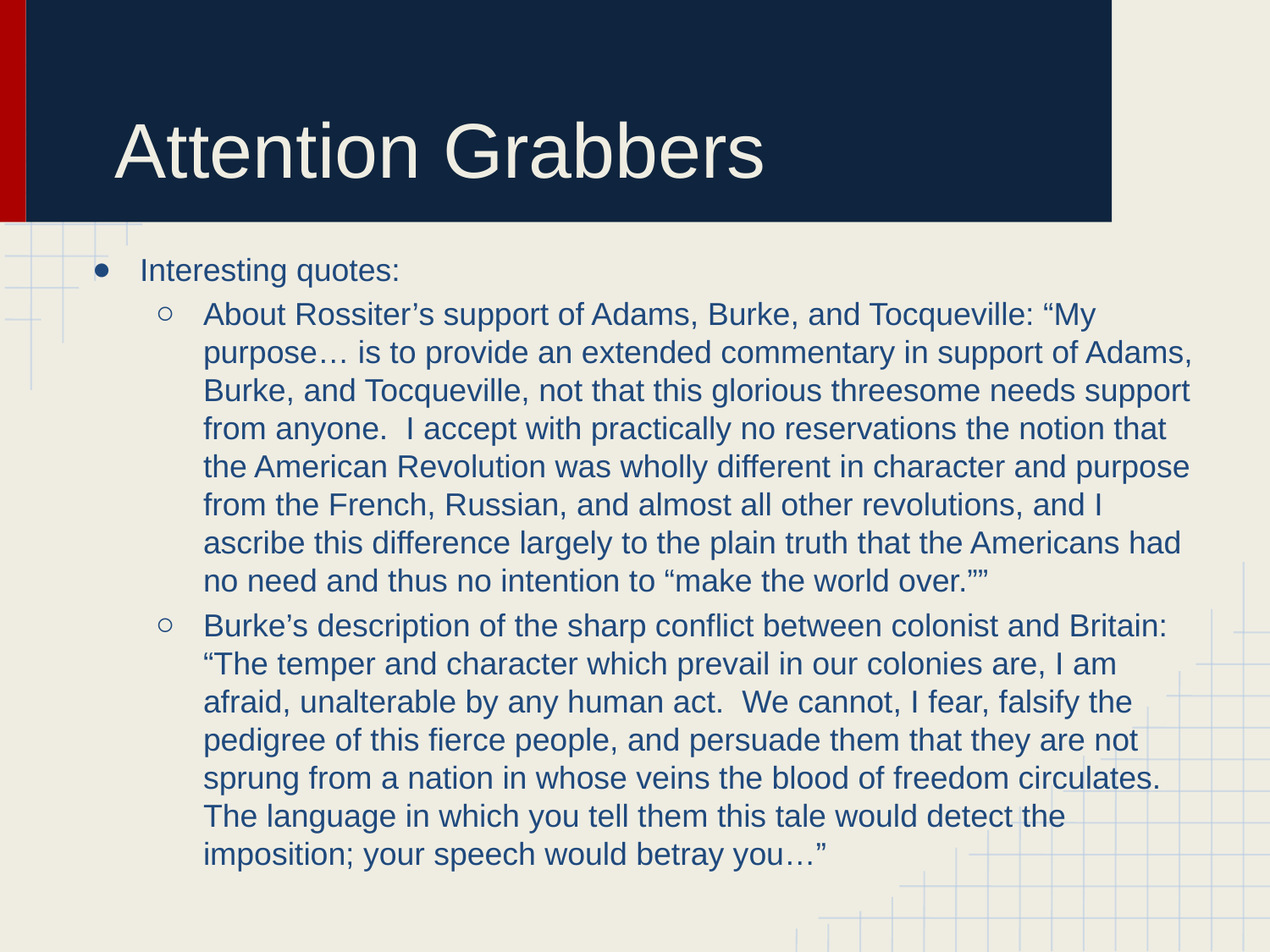

# Attention Grabbers
Interesting quotes:
About Rossiter’s support of Adams, Burke, and Tocqueville: “My purpose… is to provide an extended commentary in support of Adams, Burke, and Tocqueville, not that this glorious threesome needs support from anyone.  I accept with practically no reservations the notion that the American Revolution was wholly different in character and purpose from the French, Russian, and almost all other revolutions, and I ascribe this difference largely to the plain truth that the Americans had no need and thus no intention to “make the world over.””
Burke’s description of the sharp conflict between colonist and Britain: “The temper and character which prevail in our colonies are, I am afraid, unalterable by any human act.  We cannot, I fear, falsify the pedigree of this fierce people, and persuade them that they are not sprung from a nation in whose veins the blood of freedom circulates.  The language in which you tell them this tale would detect the imposition; your speech would betray you…”